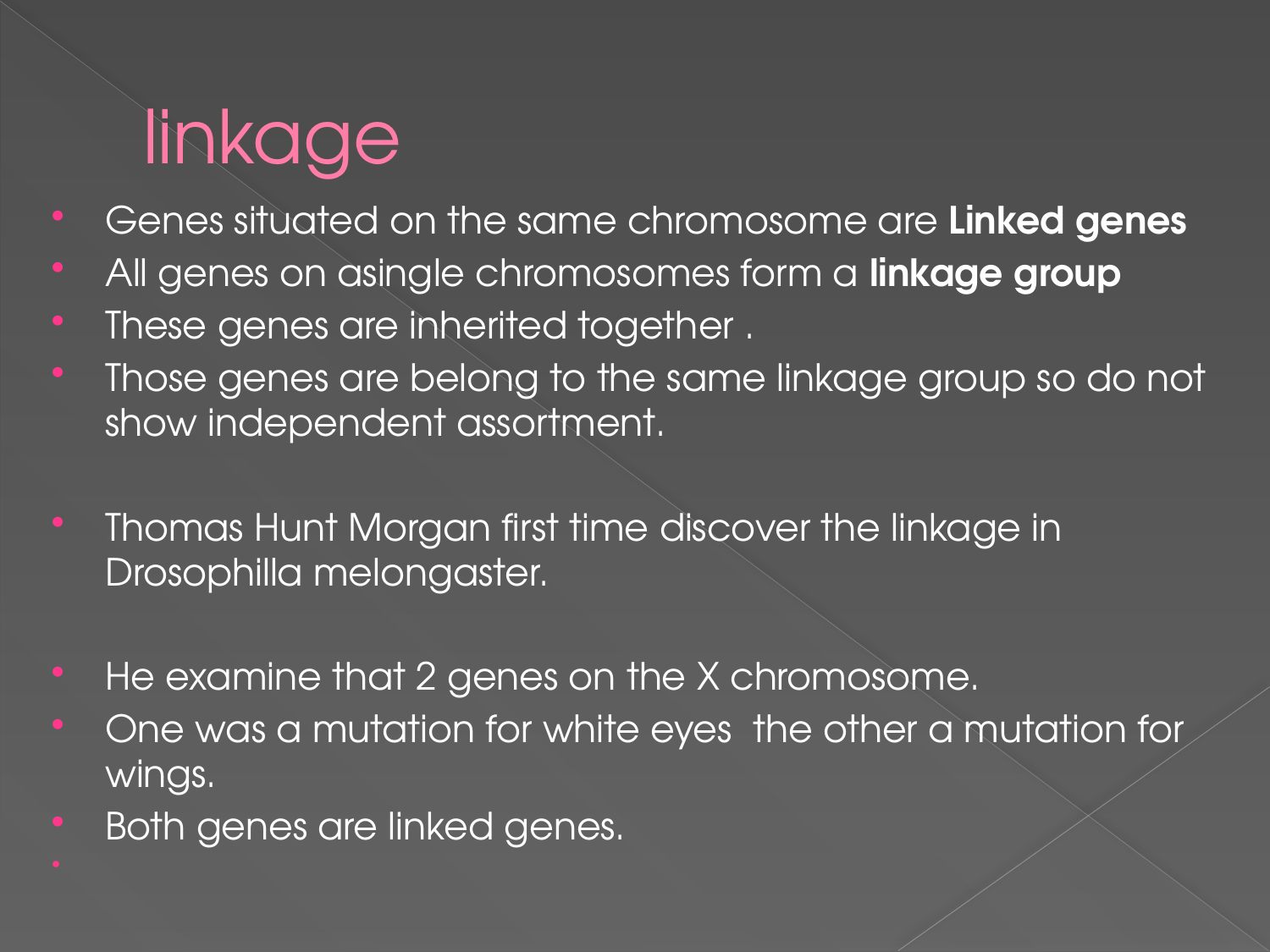

# linkage
Genes situated on the same chromosome are Linked genes
All genes on asingle chromosomes form a linkage group
These genes are inherited together .
Those genes are belong to the same linkage group so do not show independent assortment.

Thomas Hunt Morgan first time discover the linkage in Drosophilla melongaster.

He examine that 2 genes on the X chromosome.
One was a mutation for white eyes  the other a mutation for  wings.
Both genes are linked genes.